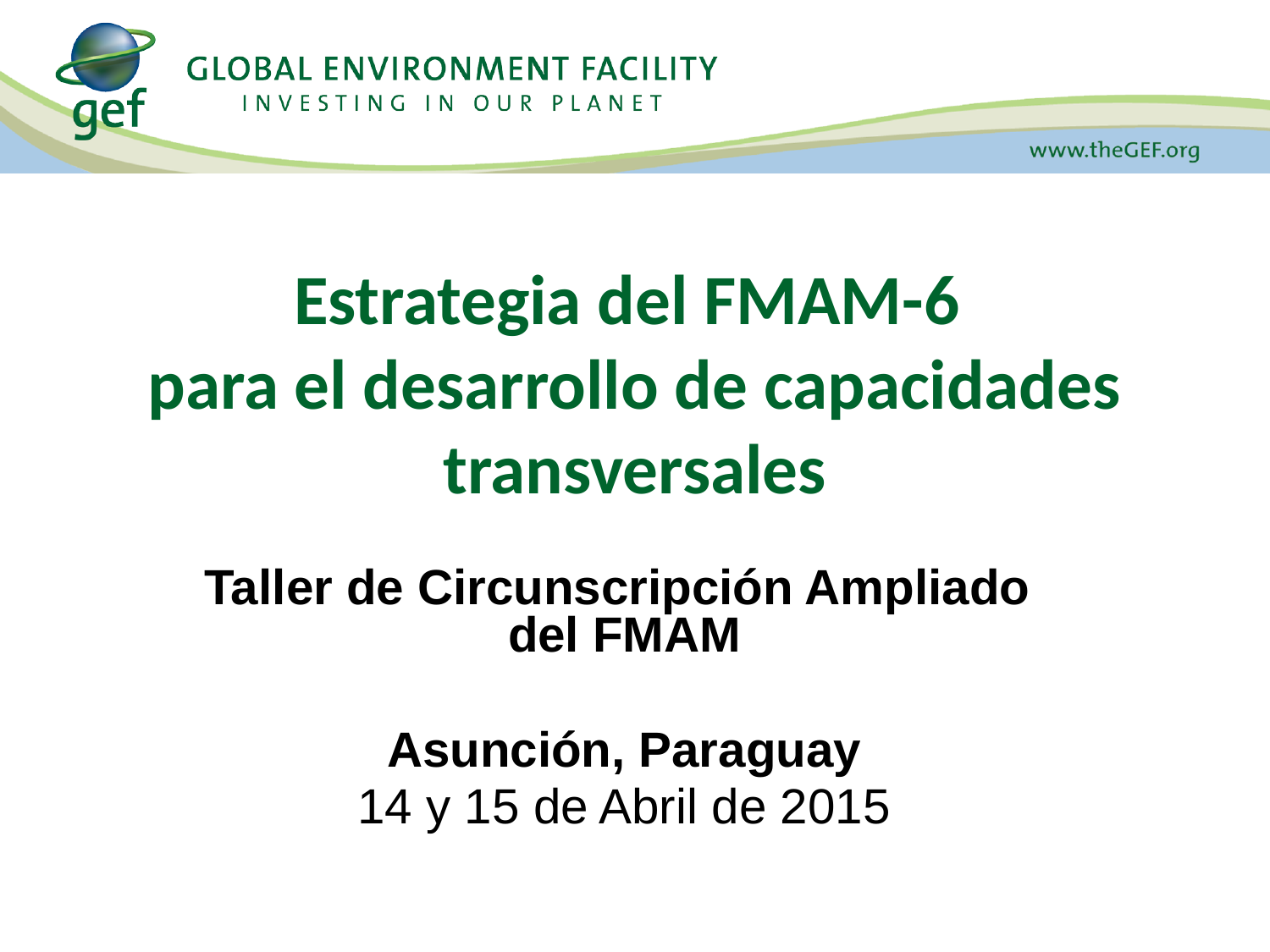

# Estrategia del FMAM-6 para el desarrollo de capacidades transversales
Taller de Circunscripción Ampliado
del FMAM

Asunción, Paraguay
14 y 15 de Abril de 2015